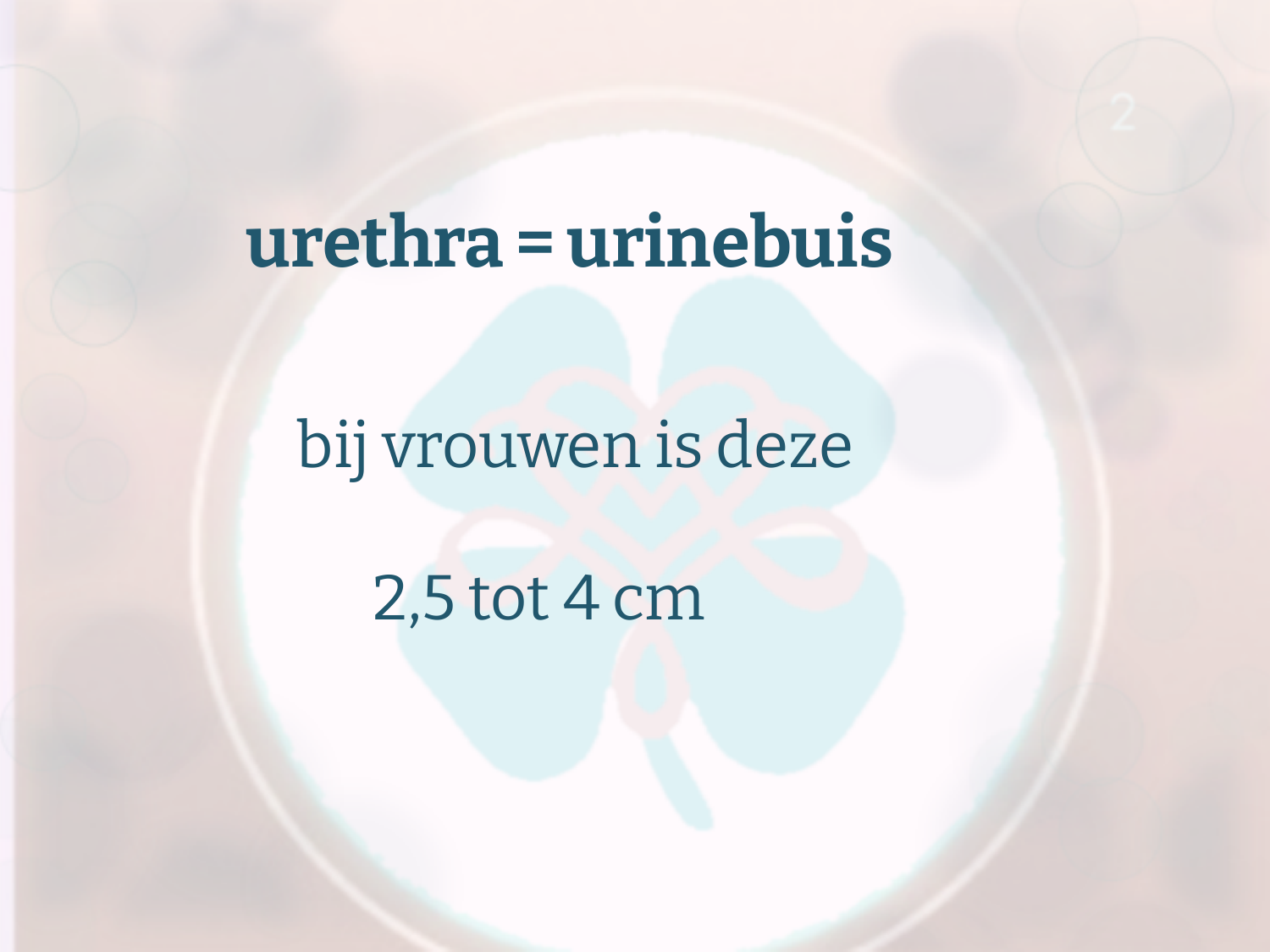

urethra = urinebuis

           bij vrouwen is deze
                 2,5 tot 4 cm